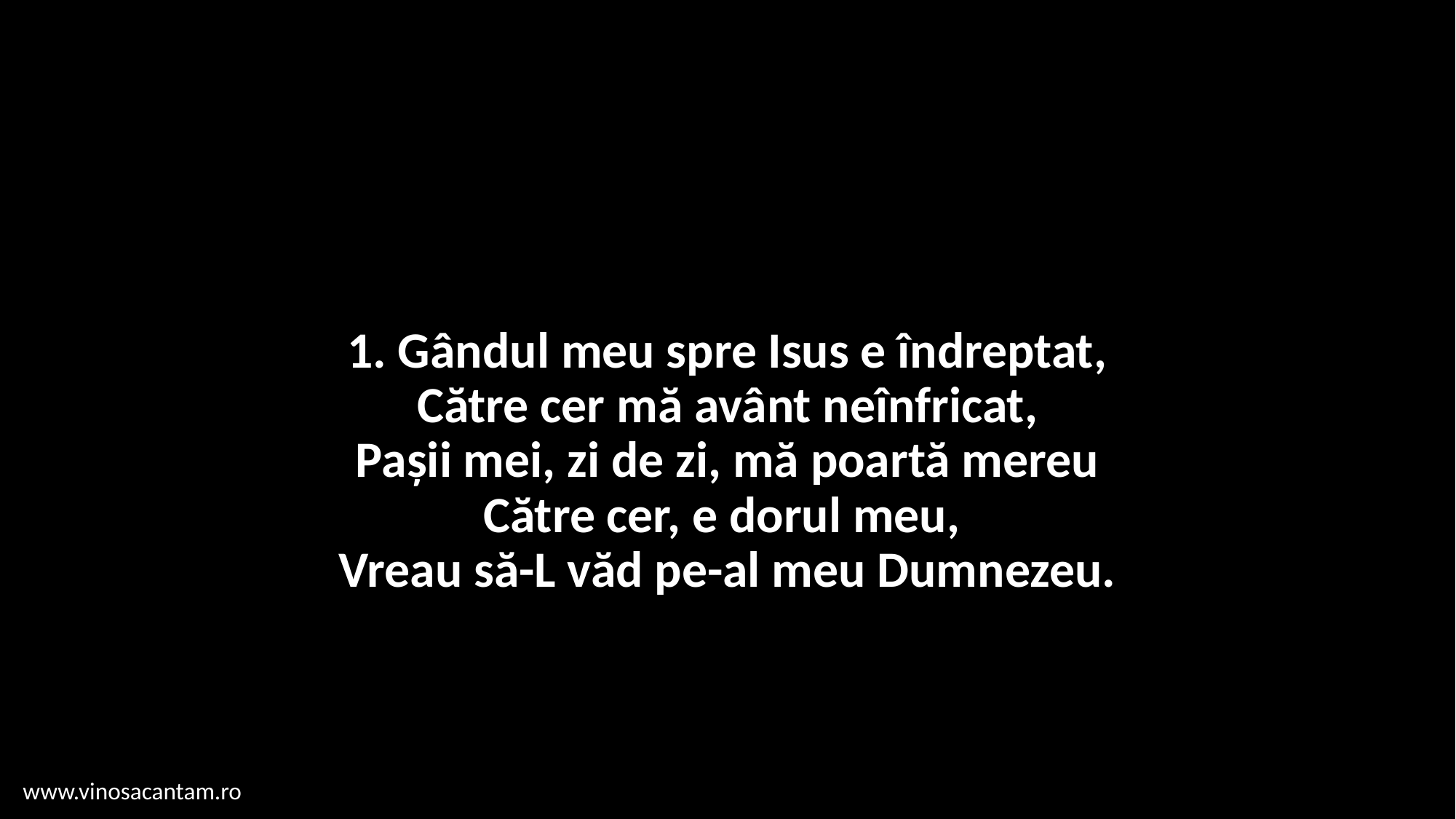

# 1. Gândul meu spre Isus e îndreptat, Către cer mă avânt neînfricat, Pașii mei, zi de zi, mă poartă mereu Către cer, e dorul meu, Vreau să-L văd pe-al meu Dumnezeu.
www.vinosacantam.ro